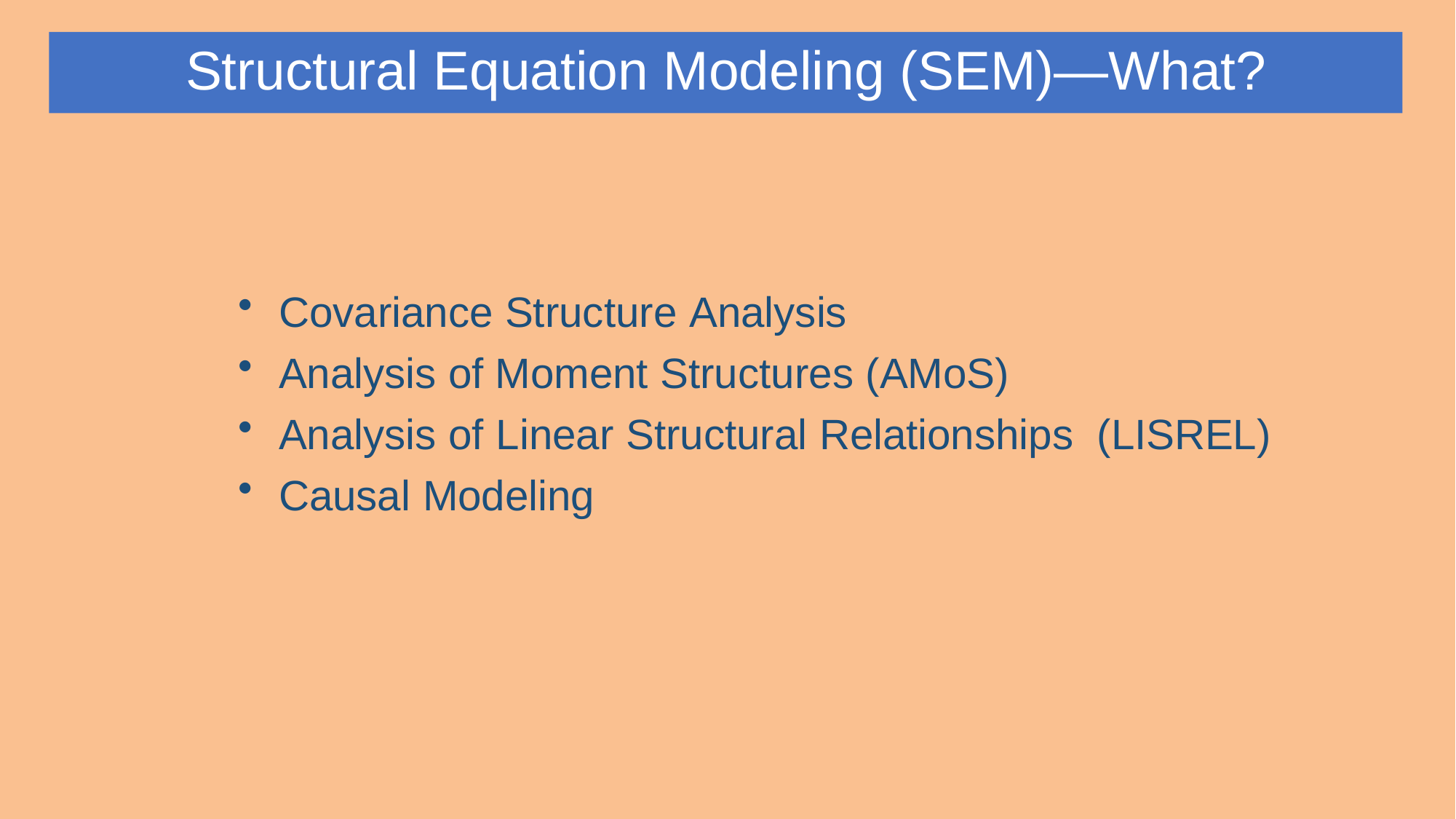

# Structural Equation Modeling (SEM)—What?
Covariance Structure Analysis
Analysis of Moment Structures (AMoS)
Analysis of Linear Structural Relationships  (LISREL)
Causal Modeling